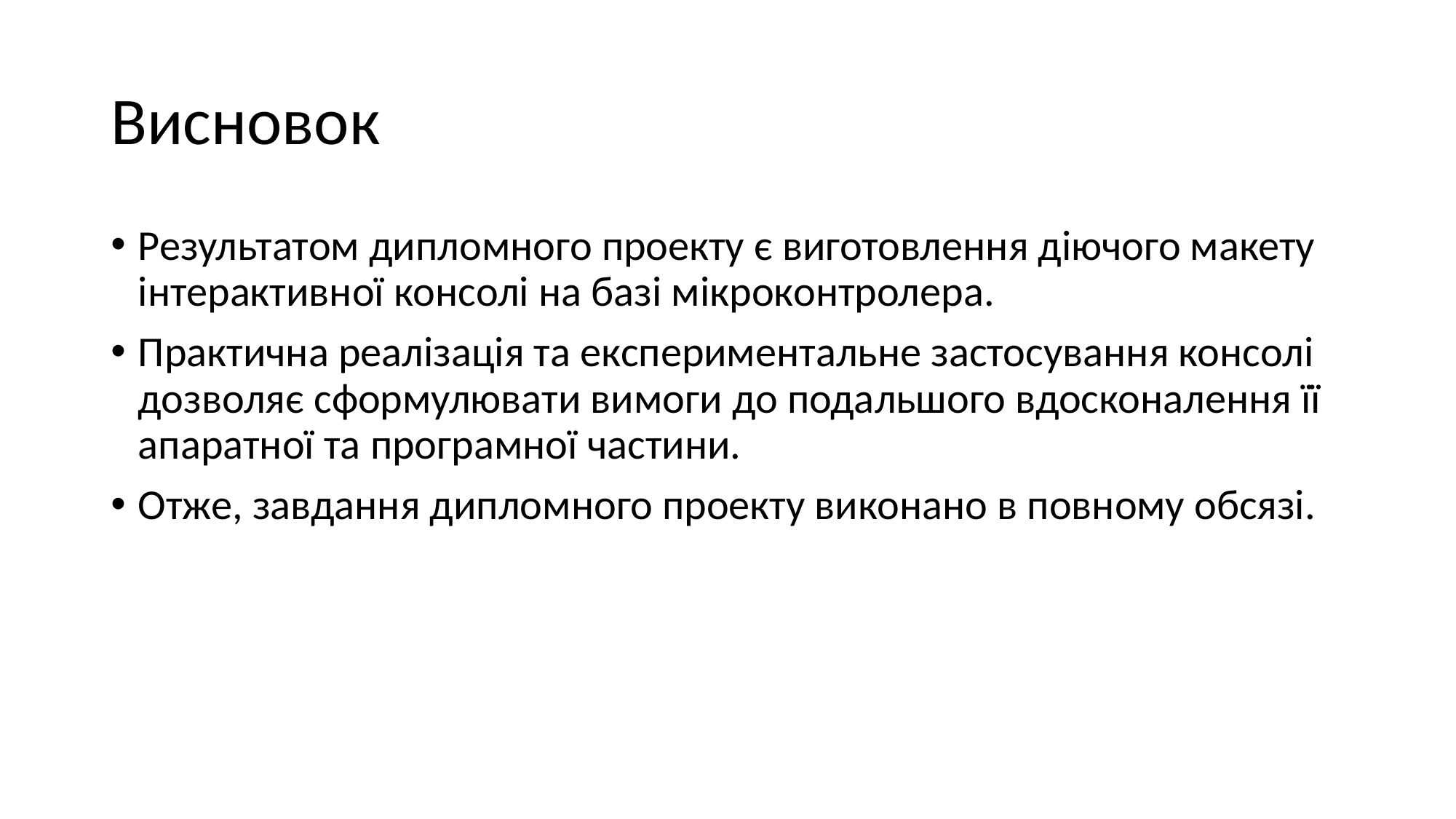

# Висновок
Результатом дипломного проекту є виготовлення діючого макету інтерактивної консолі на базі мікроконтролера.
Практична реалізація та експериментальне застосування консолі дозволяє сформулювати вимоги до подальшого вдосконалення її апаратної та програмної частини.
Отже, завдання дипломного проекту виконано в повному обсязі.